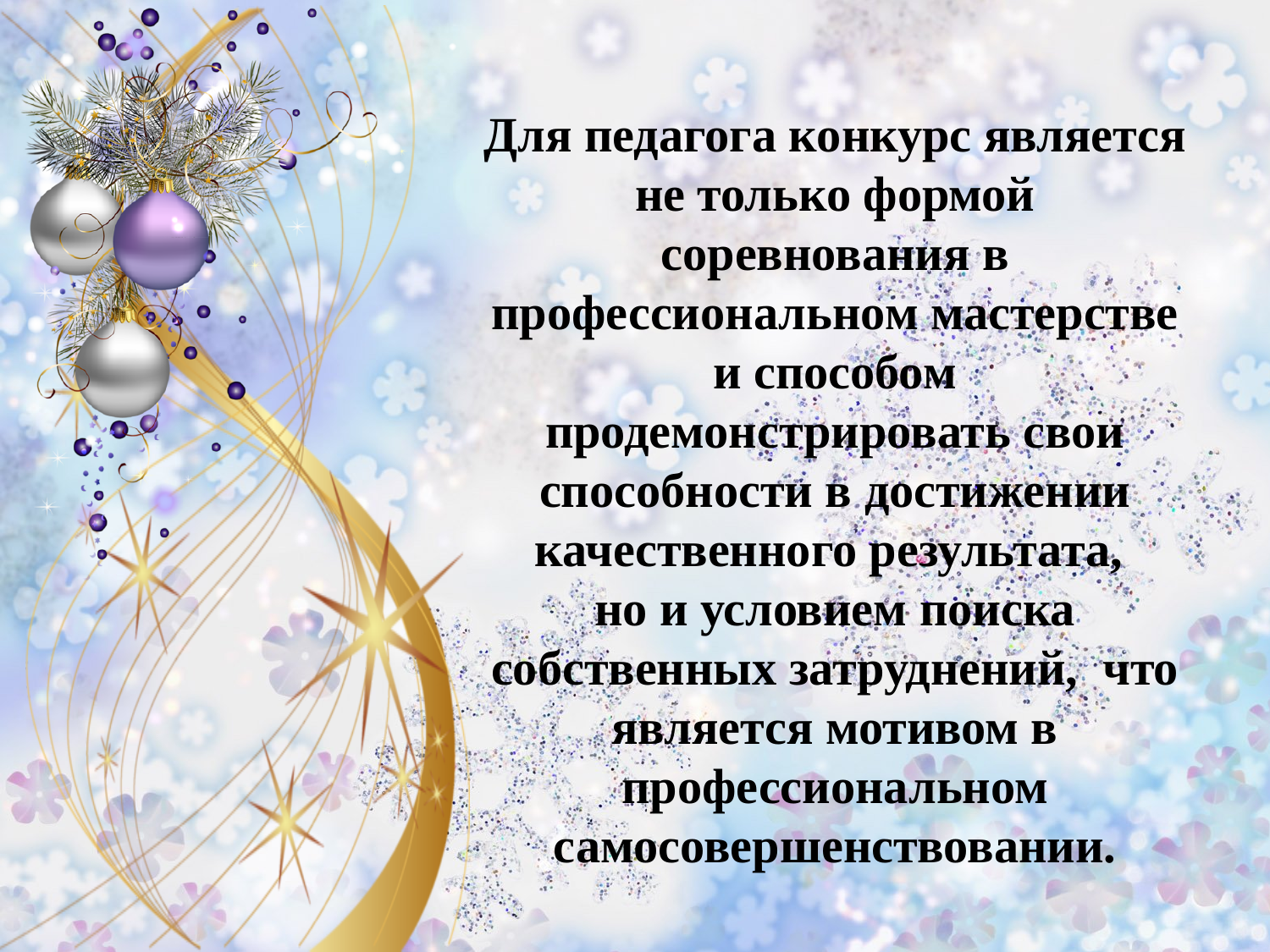

Для педагога конкурс является не только формой соревнования в профессиональном мастерстве и способом продемонстрировать свои способности в достижении качественного результата,
но и условием поиска собственных затруднений,  что является мотивом в профессиональном самосовершенствовании.